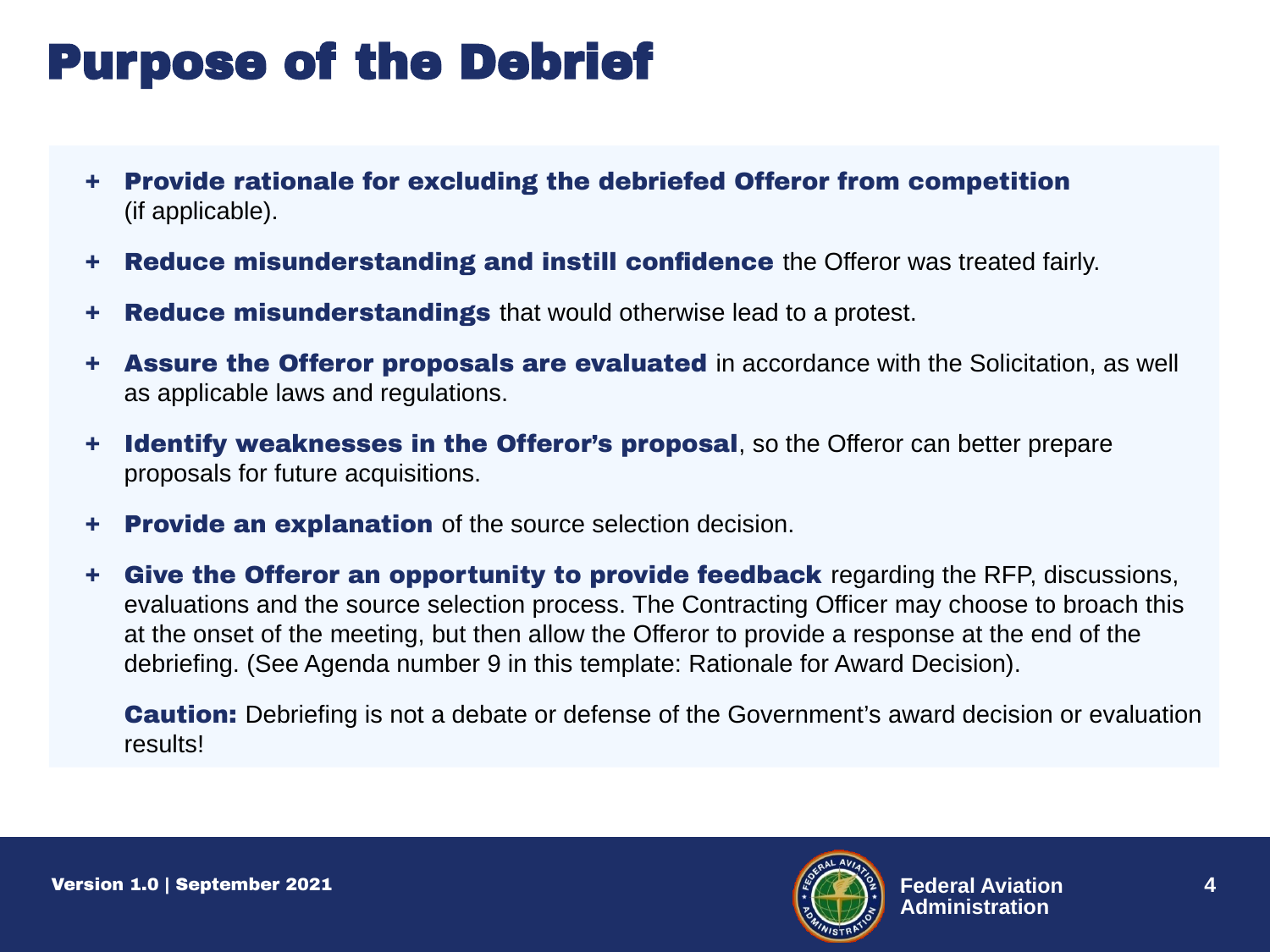

Purpose of the Debrief

Provide rationale for excluding the debriefed Offeror from competition               (if applicable).
Reduce misunderstanding and instill confidence the Offeror was treated fairly.
Reduce misunderstandings that would otherwise lead to a protest.
Assure the Offeror proposals are evaluated in accordance with the Solicitation, as well as applicable laws and regulations.
Identify weaknesses in the Offeror’s proposal, so the Offeror can better prepare proposals for future acquisitions.
Provide an explanation of the source selection decision.
Give the Offeror an opportunity to provide feedback regarding the RFP, discussions, evaluations and the source selection process. The Contracting Officer may choose to broach this at the onset of the meeting, but then allow the Offeror to provide a response at the end of the debriefing. (See Agenda number 9 in this template: Rationale for Award Decision).
Caution: Debriefing is not a debate or defense of the Government’s award decision or evaluation results!
Version 1.0 | September 2021